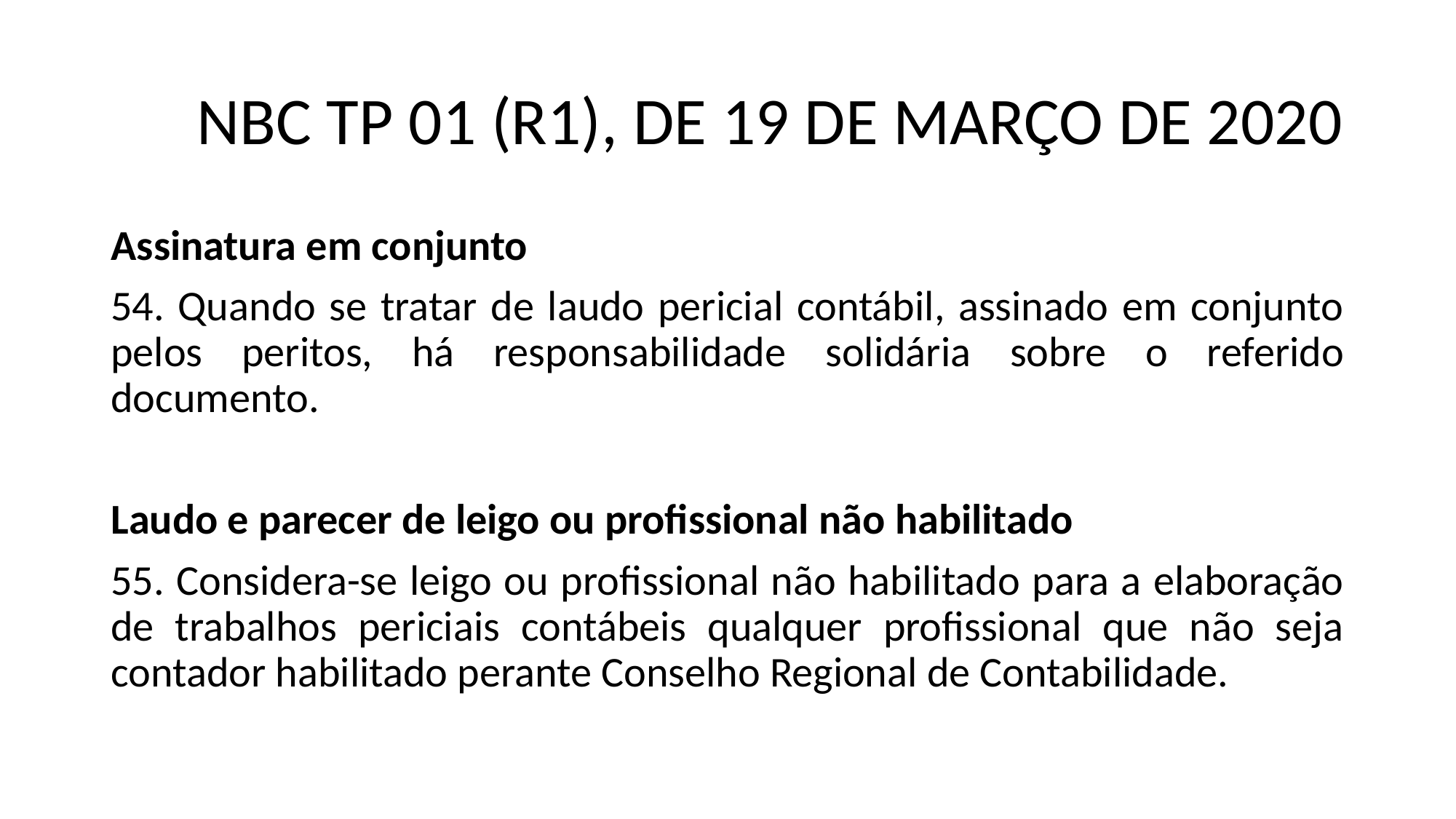

# NBC TP 01 (R1), DE 19 DE MARÇO DE 2020
Assinatura em conjunto
54. Quando se tratar de laudo pericial contábil, assinado em conjunto pelos peritos, há responsabilidade solidária sobre o referido documento.

Laudo e parecer de leigo ou profissional não habilitado
55. Considera-se leigo ou profissional não habilitado para a elaboração de trabalhos periciais contábeis qualquer profissional que não seja contador habilitado perante Conselho Regional de Contabilidade.